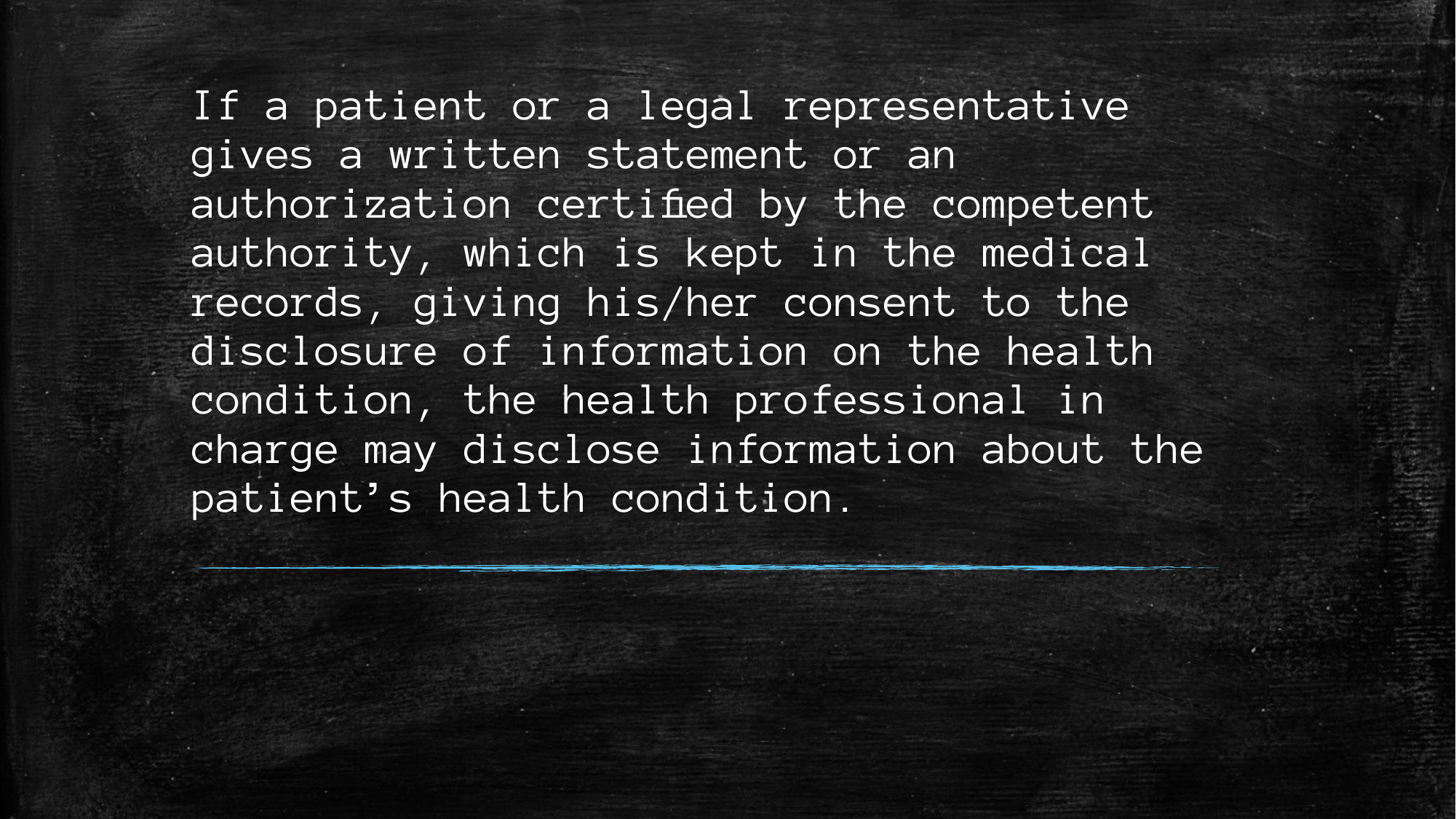

# If a patient or a legal representative gives a written statement or an authorization certiﬁed by the competent authority, which is kept in the medical records, giving his/her consent to the disclosure of information on the health condition, the health professional in charge may disclose information about the patient’s health condition.